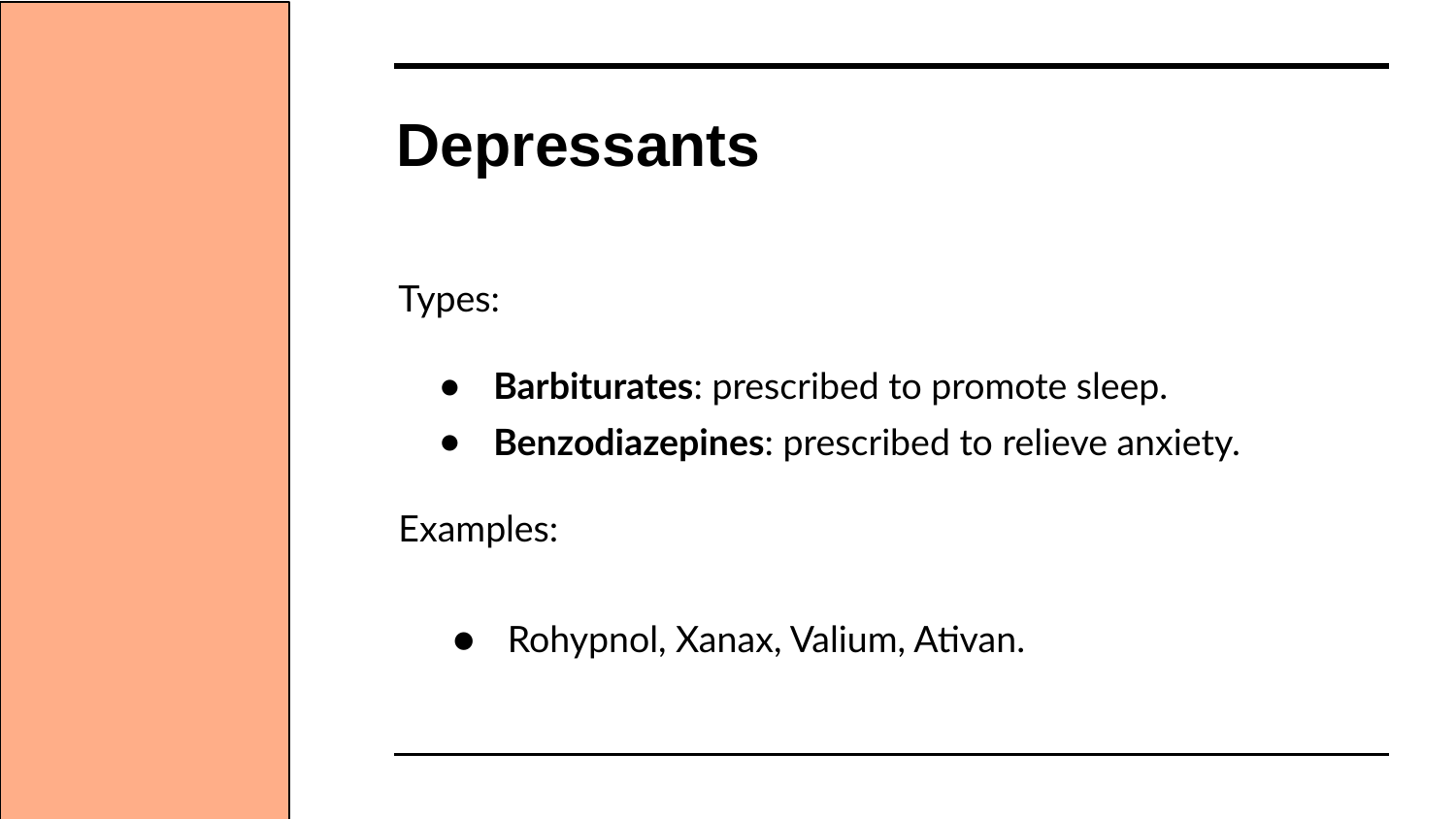

# Depressants
Types:
Barbiturates: prescribed to promote sleep.
Benzodiazepines: prescribed to relieve anxiety.
Examples:
Rohypnol, Xanax, Valium, Ativan.